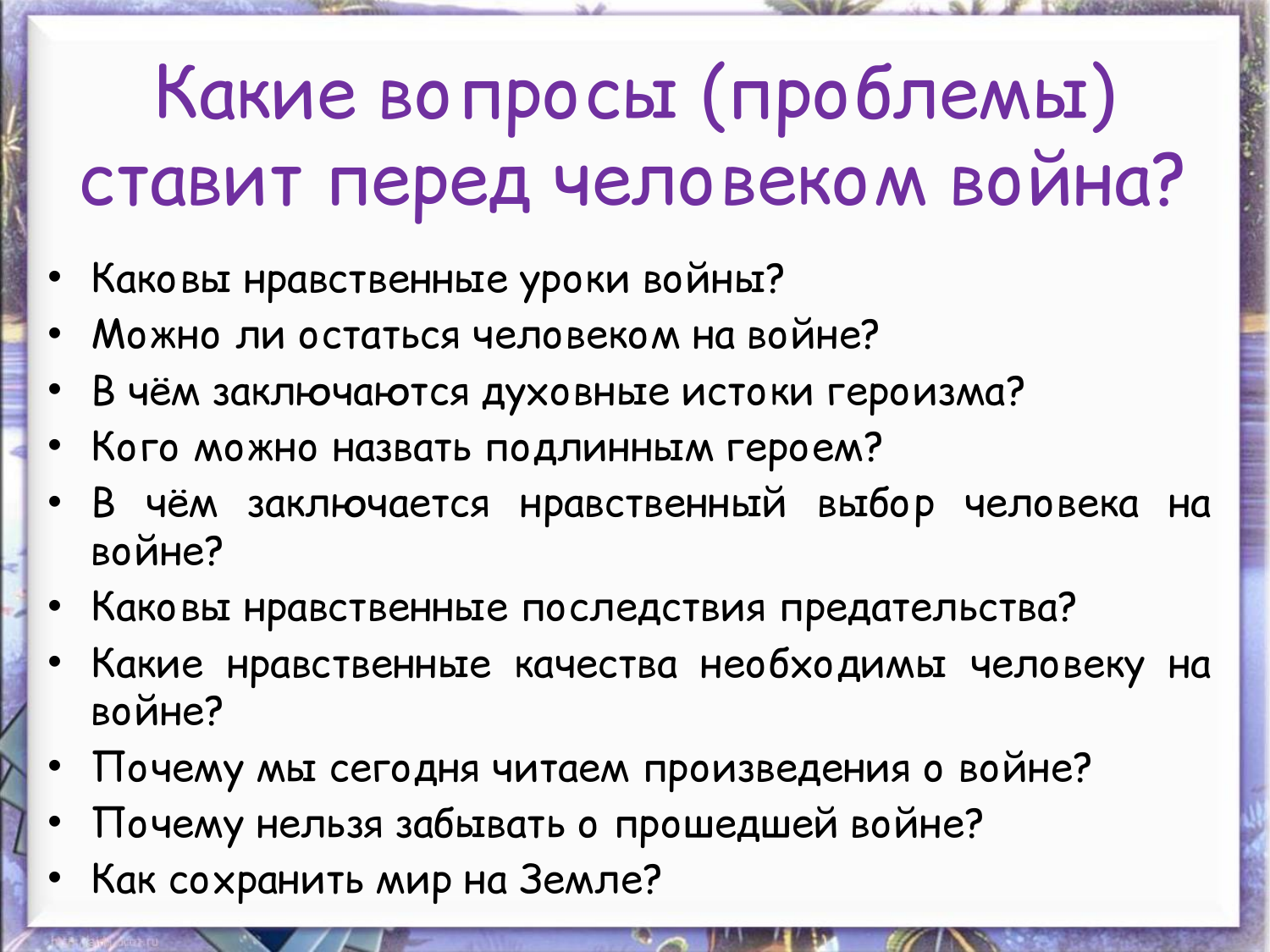

# Какие вопросы (проблемы) ставит перед человеком война?
Каковы нравственные уроки войны?
Можно ли остаться человеком на войне?
В чём заключаются духовные истоки героизма?
Кого можно назвать подлинным героем?
В чём заключается нравственный выбор человека на войне?
Каковы нравственные последствия предательства?
Какие нравственные качества необходимы человеку на войне?
Почему мы сегодня читаем произведения о войне?
Почему нельзя забывать о прошедшей войне?
Как сохранить мир на Земле?